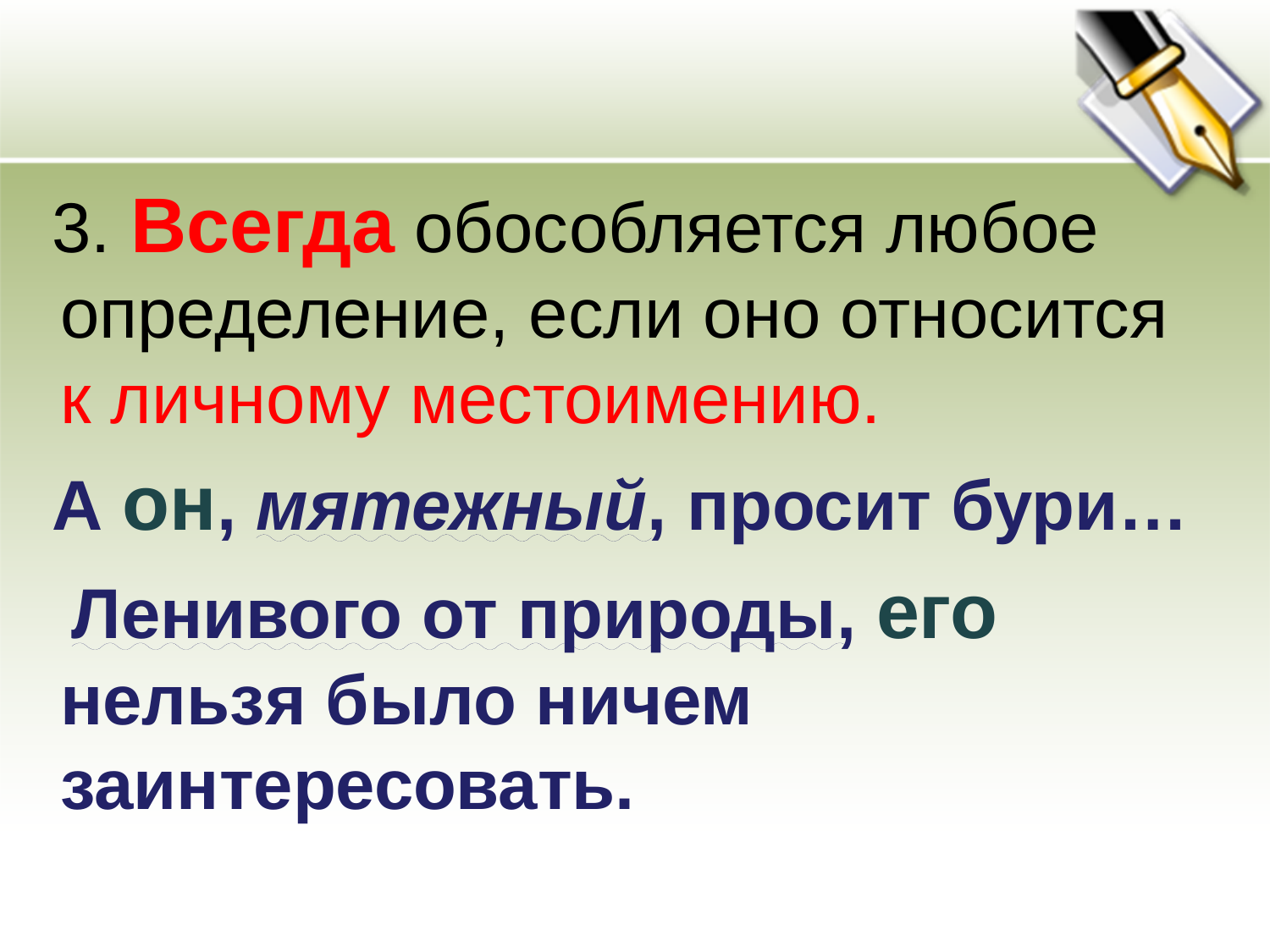

3. Всегда обособляется любое определение, если оно относится к личному местоимению.
  А он, мятежный, просит бури…
   Ленивого от природы, его нельзя было ничем заинтересовать.